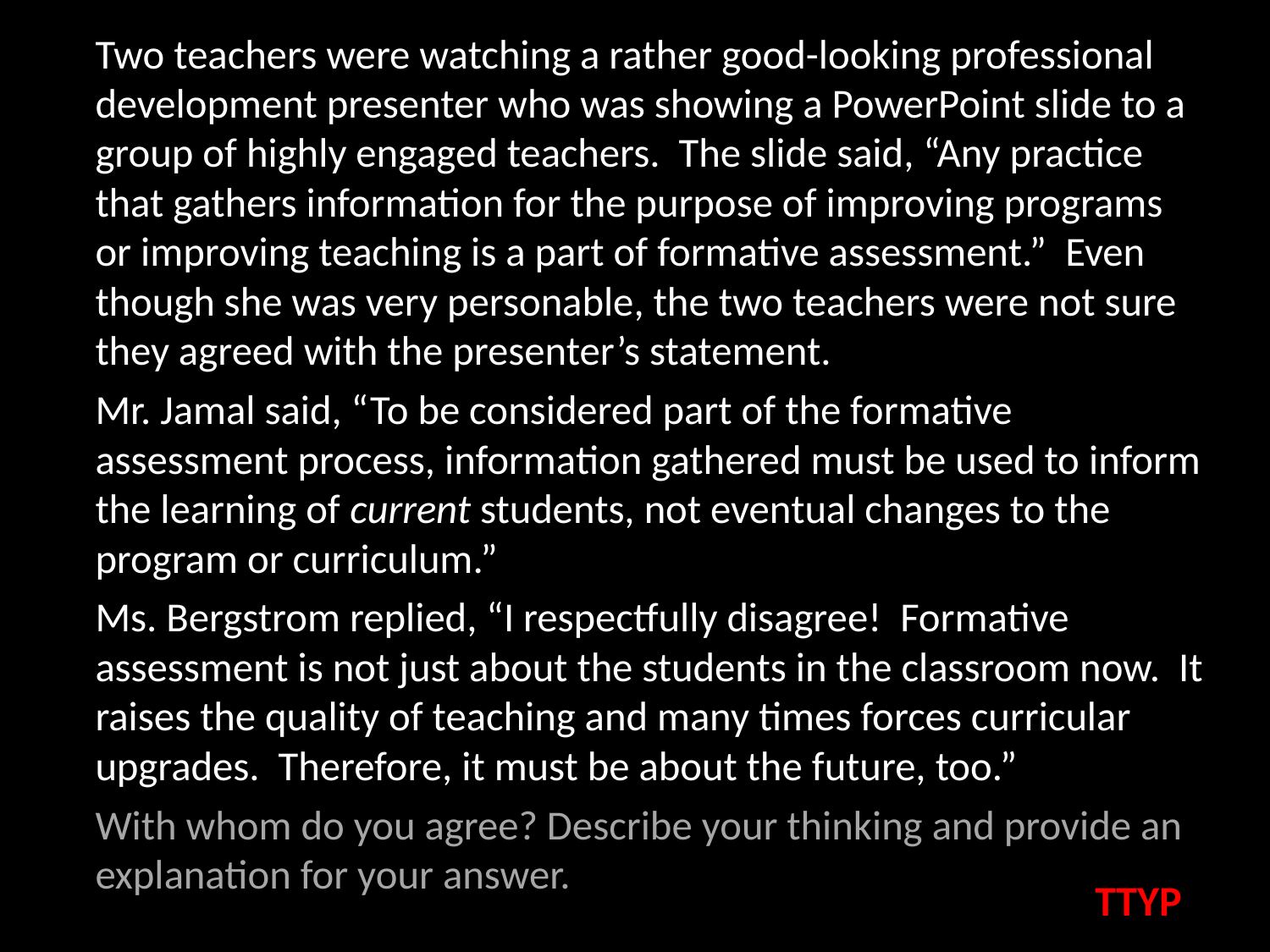

Two teachers were watching a rather good-looking professional development presenter who was showing a PowerPoint slide to a group of highly engaged teachers.  The slide said, “Any practice that gathers information for the purpose of improving programs or improving teaching is a part of formative assessment.”  Even though she was very personable, the two teachers were not sure they agreed with the presenter’s statement.
Mr. Jamal said, “To be considered part of the formative assessment process, information gathered must be used to inform the learning of current students, not eventual changes to the program or curriculum.”
Ms. Bergstrom replied, “I respectfully disagree!  Formative assessment is not just about the students in the classroom now.  It raises the quality of teaching and many times forces curricular upgrades.  Therefore, it must be about the future, too.”
With whom do you agree? Describe your thinking and provide an explanation for your answer.

TTYP